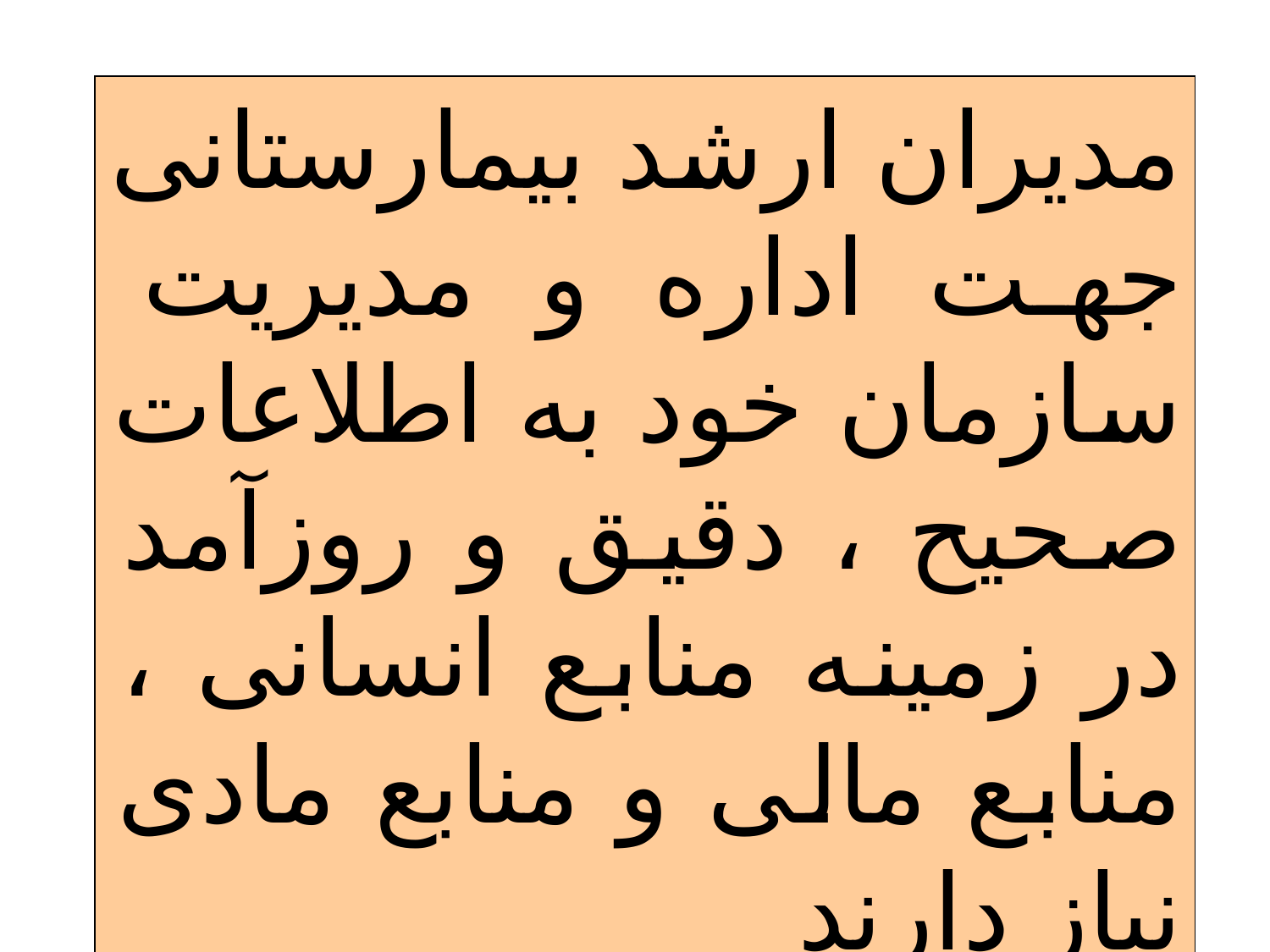

مدیران ارشد بیمارستانی جهت اداره و مدیریت سازمان خود به اطلاعات صحیح ، دقیق و روزآمد در زمینه منابع انسانی ، منابع مالی و منابع مادی نیاز دارند